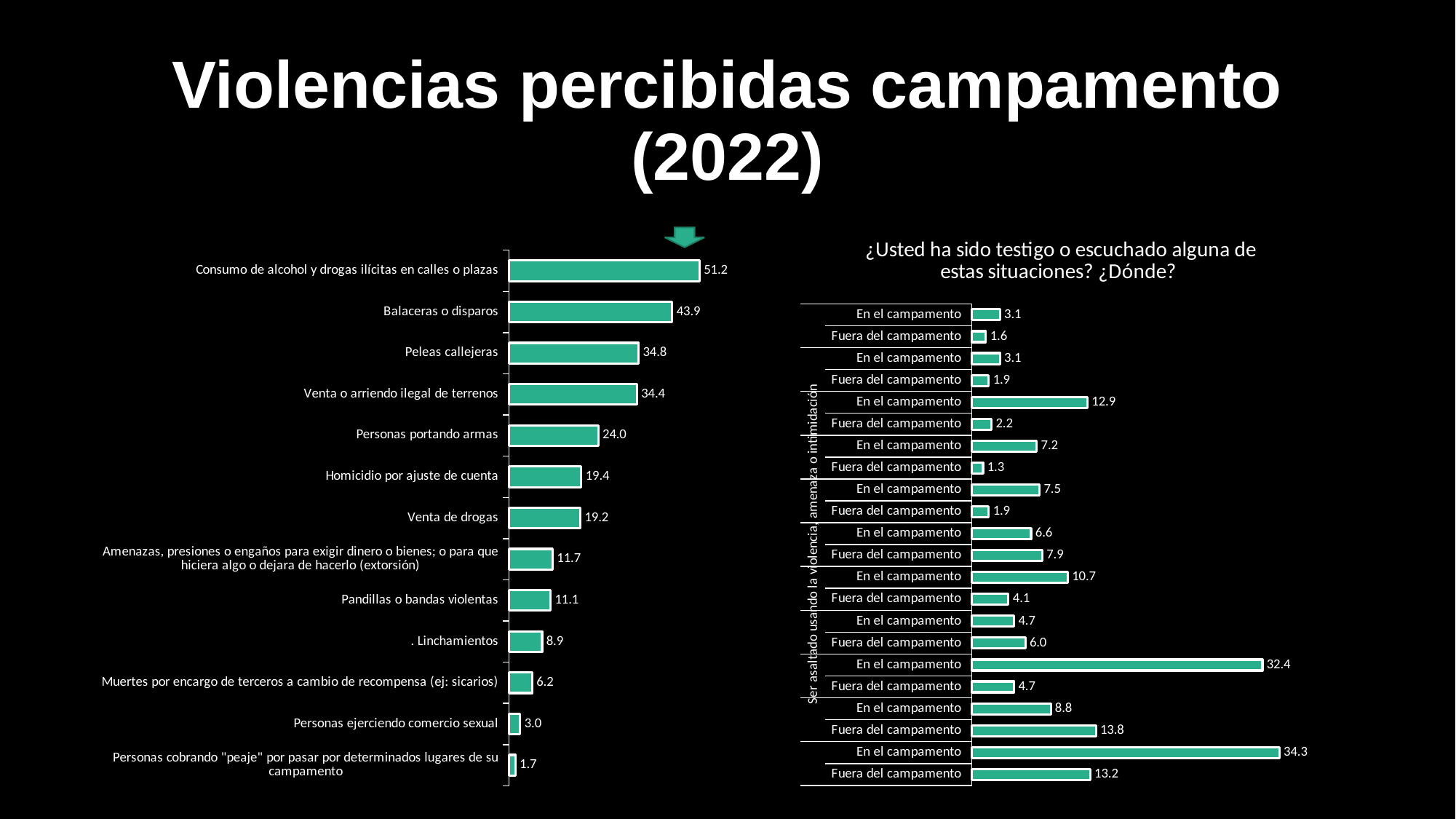

# Violencias percibidas campamento (2022)

### Chart:  ¿Usted ha sido testigo o escuchado alguna de estas situaciones? ¿Dónde?

| Category |  |
|---|---|
| Fuera del campamento | 13.20754716981132 |
| En el campamento | 34.276729559748425 |
| Fuera del campamento | 13.836477987421384 |
| En el campamento | 8.80503144654088 |
| Fuera del campamento | 4.716981132075472 |
| En el campamento | 32.38993710691824 |
| Fuera del campamento | 5.9748427672955975 |
| En el campamento | 4.716981132075472 |
| Fuera del campamento | 4.088050314465408 |
| En el campamento | 10.69182389937107 |
| Fuera del campamento | 7.861635220125786 |
| En el campamento | 6.60377358490566 |
| Fuera del campamento | 1.8867924528301887 |
| En el campamento | 7.547169811320755 |
| Fuera del campamento | 1.257861635220126 |
| En el campamento | 7.232704402515723 |
| Fuera del campamento | 2.20125786163522 |
| En el campamento | 12.89308176100629 |
| Fuera del campamento | 1.8867924528301887 |
| En el campamento | 3.1446540880503147 |
| Fuera del campamento | 1.5723270440251573 |
| En el campamento | 3.1446540880503147 |

### Chart

| Category |  |
|---|---|
| Personas cobrando "peaje" por pasar por determinados lugares de su campamento | 1.6891891891891893 |
| Personas ejerciendo comercio sexual | 2.990033222591362 |
| Muertes por encargo de terceros a cambio de recompensa (ej: sicarios) | 6.229508196721312 |
| . Linchamientos | 8.881578947368421 |
|  Pandillas o bandas violentas | 11.14864864864865 |
| Amenazas, presiones o engaños para exigir dinero o bienes; o para que hiciera algo o dejara de hacerlo (extorsión) | 11.705685618729097 |
| Venta de drogas | 19.18819188191882 |
| Homicidio por ajuste de cuenta | 19.407894736842106 |
| Personas portando armas | 23.986486486486484 |
| Venta o arriendo ilegal de terrenos | 34.36426116838488 |
| Peleas callejeras | 34.83870967741935 |
|  Balaceras o disparos | 43.87096774193549 |
| Consumo de alcohol y drogas ilícitas en calles o plazas | 51.21951219512195 |